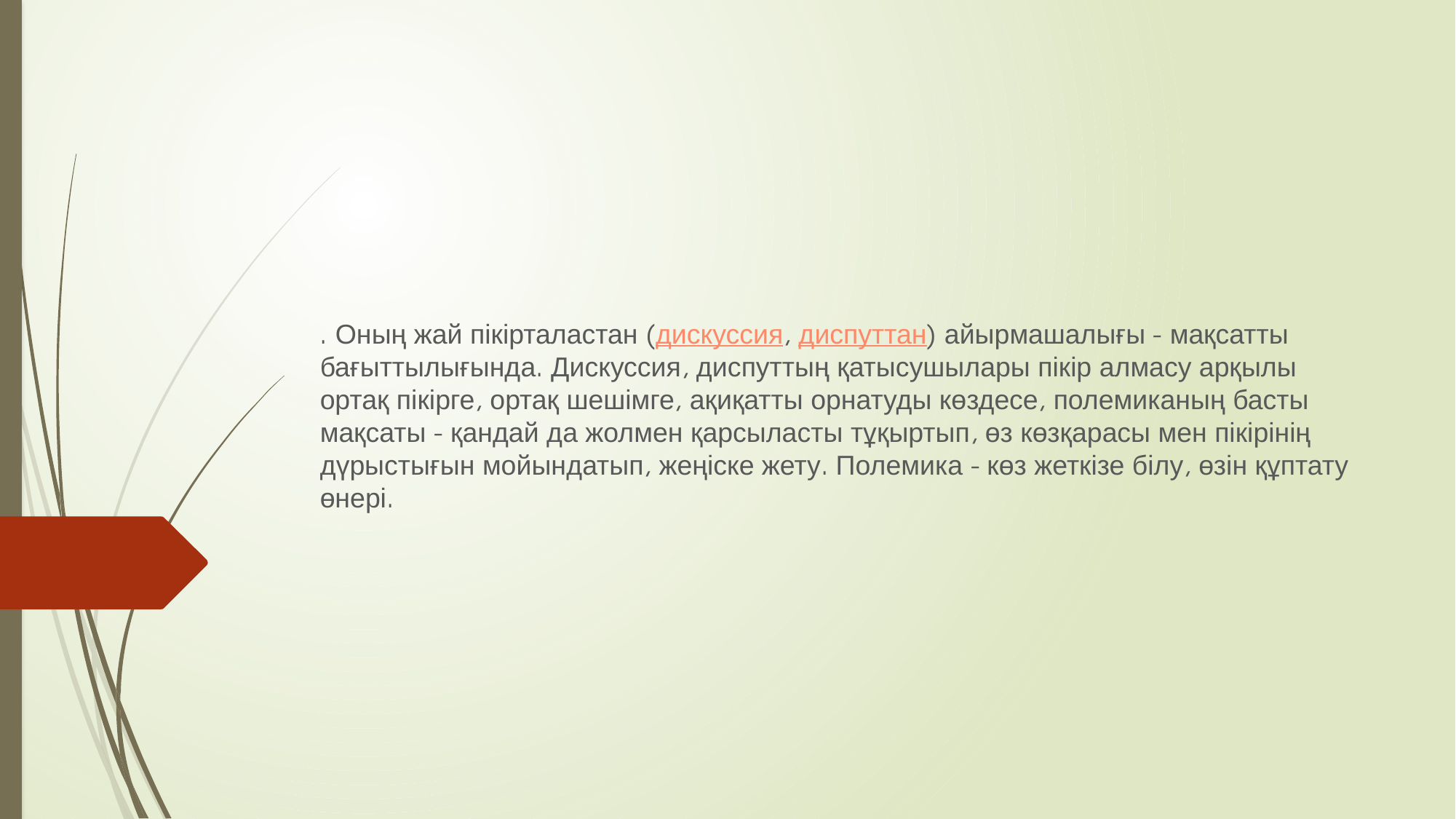

#
. Оның жай пікірталастан (дискуссия, диспуттан) айырмашалығы - мақсатты бағыттылығында. Дискуссия, диспуттың қатысушылары пікір алмасу арқылы ортақ пікірге, ортақ шешімге, ақиқатты орнатуды көздесе, полемиканың басты мақсаты - қандай да жолмен қарсыласты тұқыртып, өз көзқарасы мен пікірінің дүрыстығын мойындатып, жеңіске жету. Полемика - көз жеткізе білу, өзін құптату өнері.